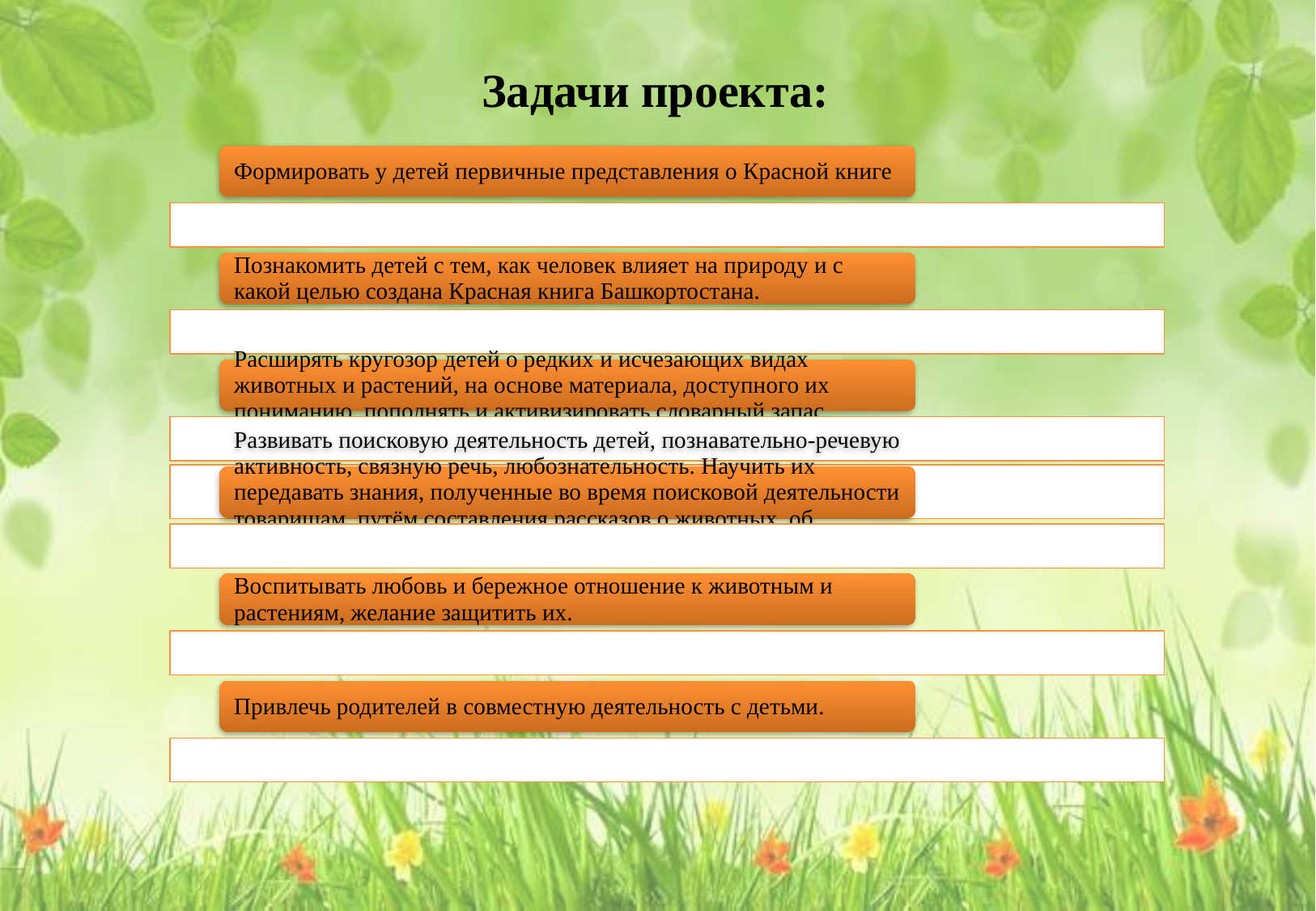

Задачи проекта:
Формировать у детей первичные представления о Красной книге
Расширять кругозор детей о редких и исчезающих видах животных и растений, на основе материала, доступного их пониманию, пополнять и активизировать словарный запас.
Развивать поисковую деятельность детей, познавательно-речевую активность, связную речь, любознательность. Научить их передавать знания, полученные во время поисковой деятельности товарищам, путём составления рассказов о животных, об интересных фактах из их жизни.
Познакомить детей с тем, как человек влияет на природу и с какой целью создана Красная книга Башкортостана.
Воспитывать любовь и бережное отношение к животным и растениям, желание защитить их.
Привлечь родителей в совместную деятельность с детьми.